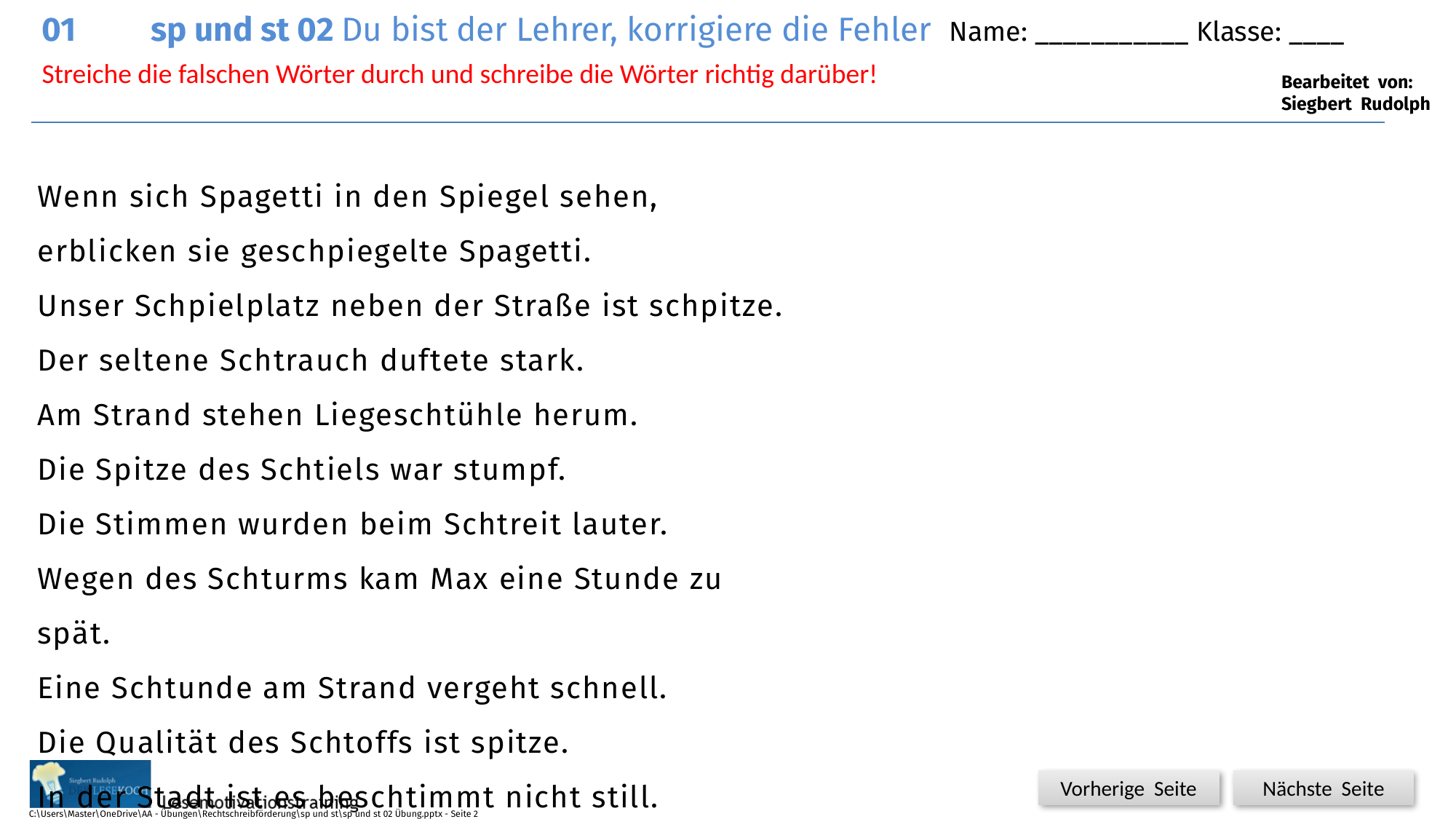

01	sp und st 02 Du bist der Lehrer, korrigiere die Fehler  Name: ___________ Klasse: ____
Streiche die falschen Wörter durch und schreibe die Wörter richtig darüber!
Wenn sich Spagetti in den Spiegel sehen,
erblicken sie geschpiegelte Spagetti.
Unser Schpielplatz neben der Straße ist schpitze.
Der seltene Schtrauch duftete stark.
Am Strand stehen Liegeschtühle herum.
Die Spitze des Schtiels war stumpf.
Die Stimmen wurden beim Schtreit lauter.
Wegen des Schturms kam Max eine Stunde zu spät.
Eine Schtunde am Strand vergeht schnell.
Die Qualität des Schtoffs ist spitze.
In der Stadt ist es beschtimmt nicht still.
C:\Users\Master\OneDrive\AA - Übungen\Rechtschreibförderung\sp und st\sp und st 02 Übung.pptx - Seite 2